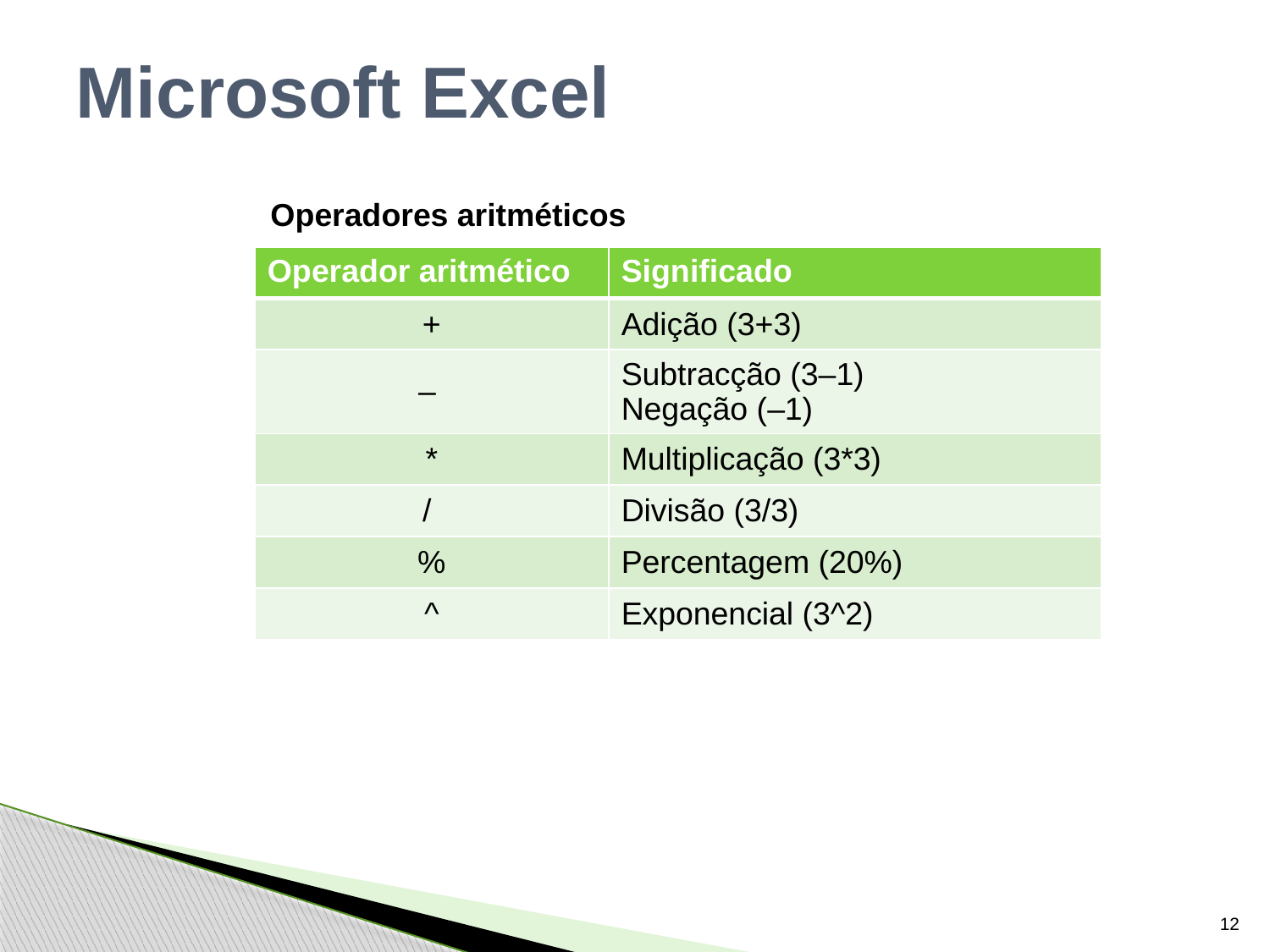

# Microsoft Excel
Operadores aritméticos
| Operador aritmético | Significado |
| --- | --- |
| + | Adição (3+3) |
| – | Subtracção (3–1) Negação (–1) |
| \* | Multiplicação (3\*3) |
| / | Divisão (3/3) |
| % | Percentagem (20%) |
| ^ | Exponencial (3^2) |
12